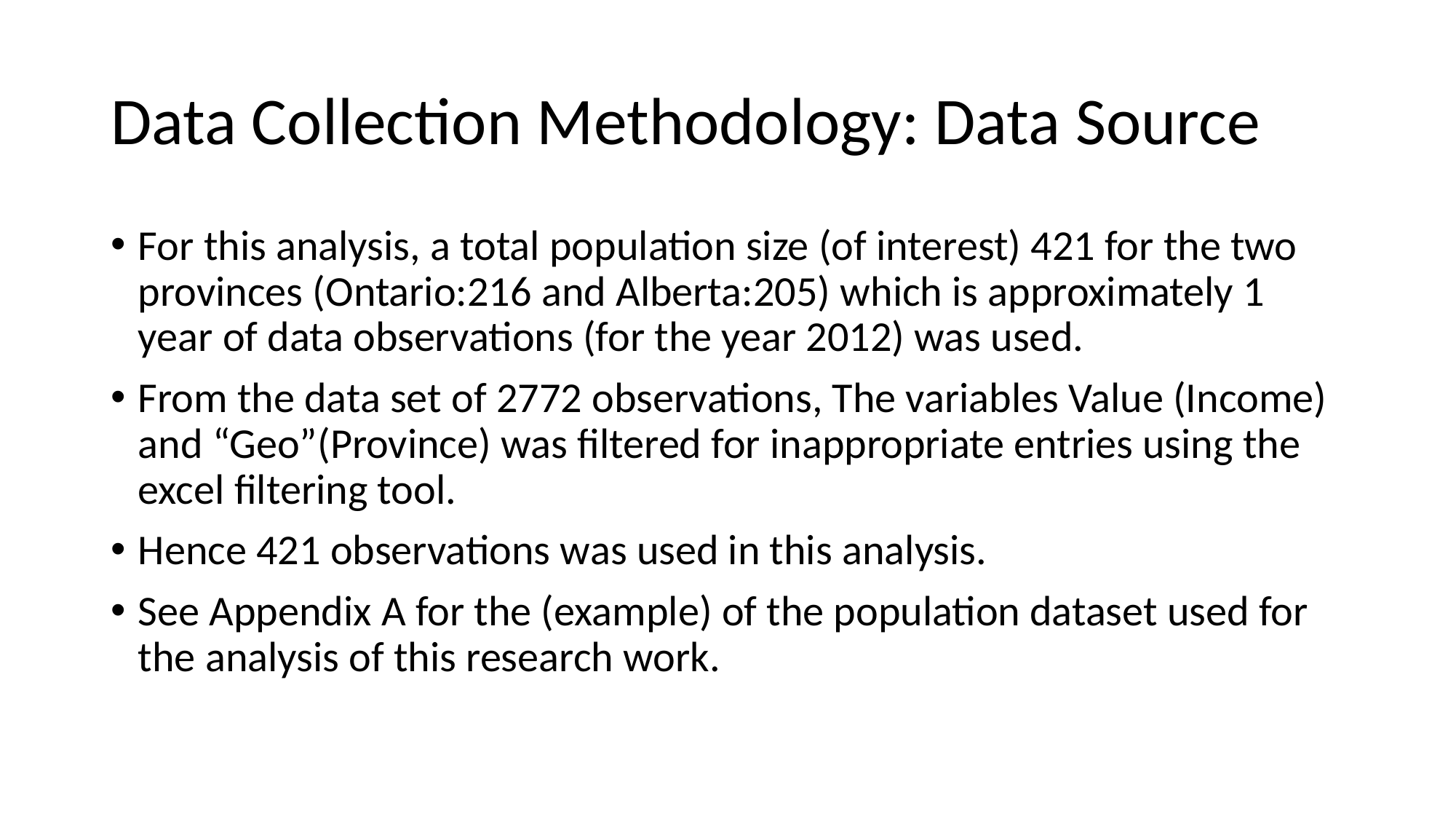

# Data Collection Methodology: Data Source
For this analysis, a total population size (of interest) 421 for the two provinces (Ontario:216 and Alberta:205) which is approximately 1 year of data observations (for the year 2012) was used.
From the data set of 2772 observations, The variables Value (Income) and “Geo”(Province) was filtered for inappropriate entries using the excel filtering tool.
Hence 421 observations was used in this analysis.
See Appendix A for the (example) of the population dataset used for the analysis of this research work.